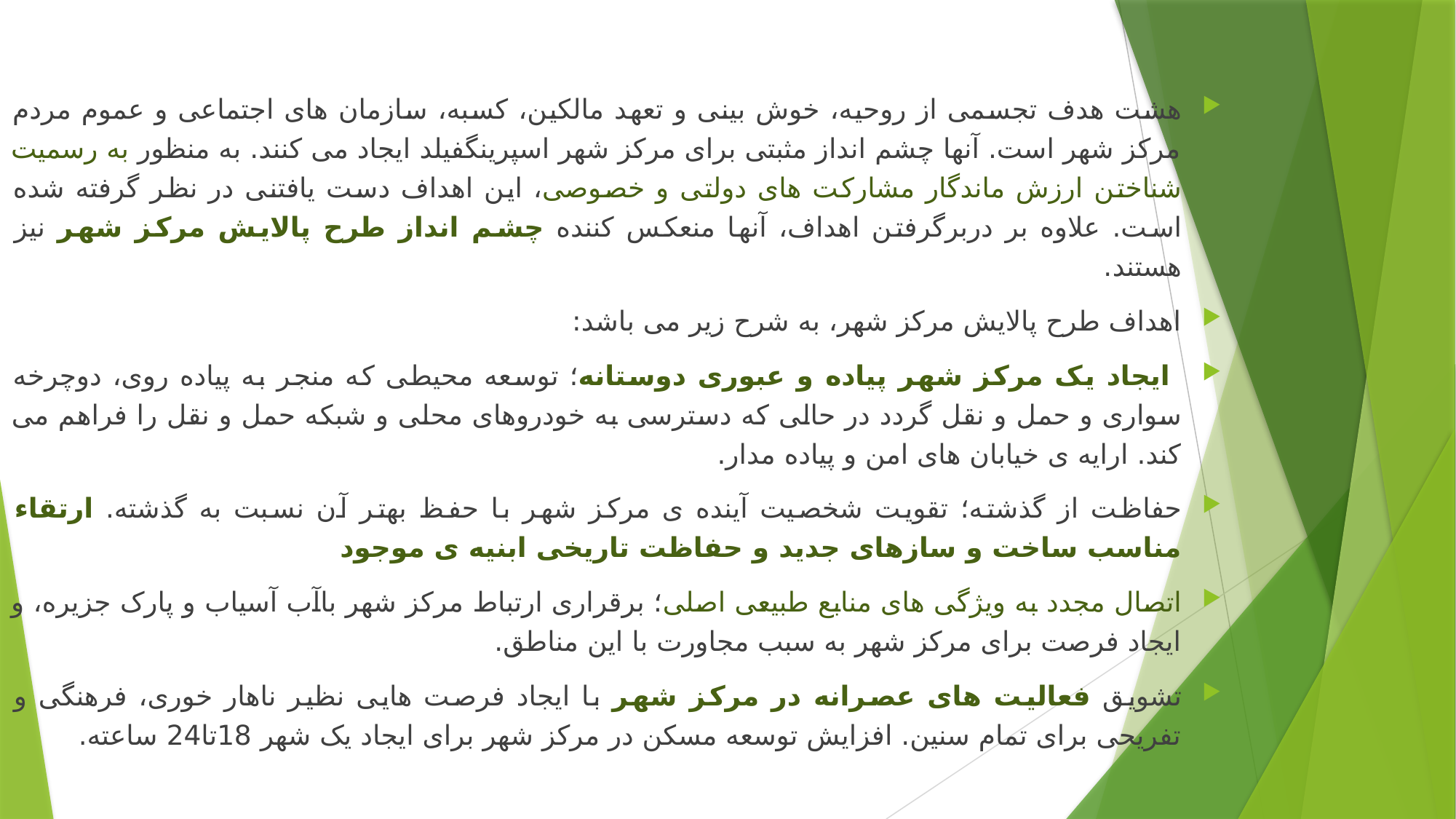

هشت هدف تجسمی از روحیه، خوش بینی و تعهد مالکین، کسبه، سازمان های اجتماعی و عموم مردم مرکز شهر است. آنها چشم انداز مثبتی برای مرکز شهر اسپرینگفیلد ایجاد می کنند. به منظور به رسمیت شناختن ارزش ماندگار مشارکت های دولتی و خصوصی، این اهداف دست یافتنی در نظر گرفته شده است. علاوه بر دربرگرفتن اهداف، آنها منعکس کننده چشم انداز طرح پالایش مرکز شهر نیز هستند.
اهداف طرح پالایش مرکز شهر، به شرح زیر می باشد:
 ایجاد یک مرکز شهر پیاده و عبوری دوستانه؛ توسعه محیطی که منجر به پیاده روی، دوچرخه سواری و حمل و نقل گردد در حالی که دسترسی به خودروهای محلی و شبکه حمل و نقل را فراهم می کند. ارایه ی خیابان های امن و پیاده مدار.
حفاظت از گذشته؛ تقویت شخصیت آینده ی مرکز شهر با حفظ بهتر آن نسبت به گذشته. ارتقاء مناسب ساخت و سازهای جدید و حفاظت تاریخی ابنیه ی موجود
اتصال مجدد به ویژگی های منابع طبیعی اصلی؛ برقراری ارتباط مرکز شهر باآب آسیاب و پارک جزیره، و ایجاد فرصت برای مرکز شهر به سبب مجاورت با این مناطق.
تشویق فعالیت های عصرانه در مرکز شهر با ایجاد فرصت هایی نظیر ناهار خوری، فرهنگی و تفریحی برای تمام سنین. افزایش توسعه مسکن در مرکز شهر برای ایجاد یک شهر 18تا24 ساعته.